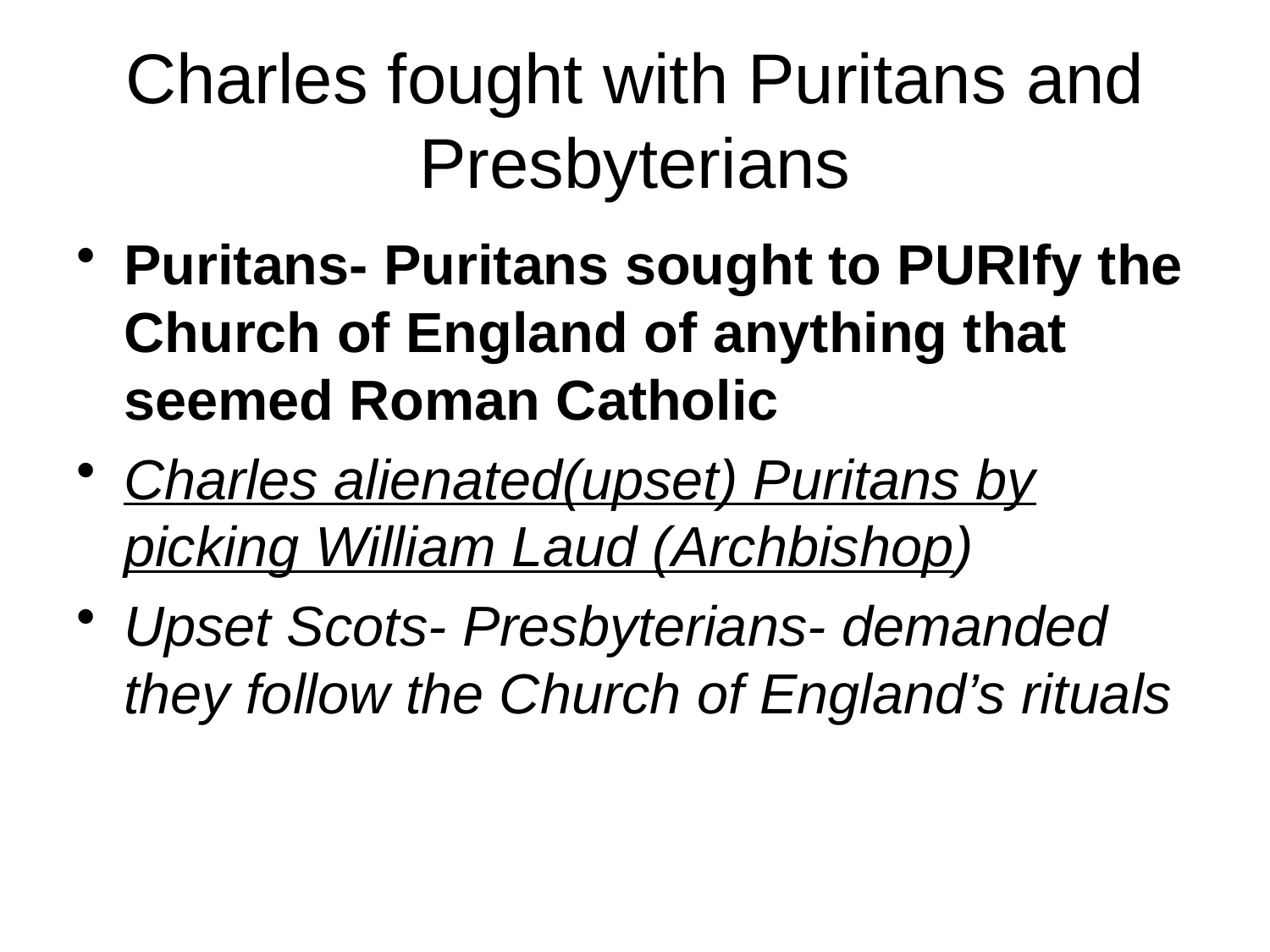

# Charles fought with Puritans and Presbyterians
Puritans- Puritans sought to PURIfy the Church of England of anything that seemed Roman Catholic
Charles alienated(upset) Puritans by picking William Laud (Archbishop)
Upset Scots- Presbyterians- demanded they follow the Church of England’s rituals